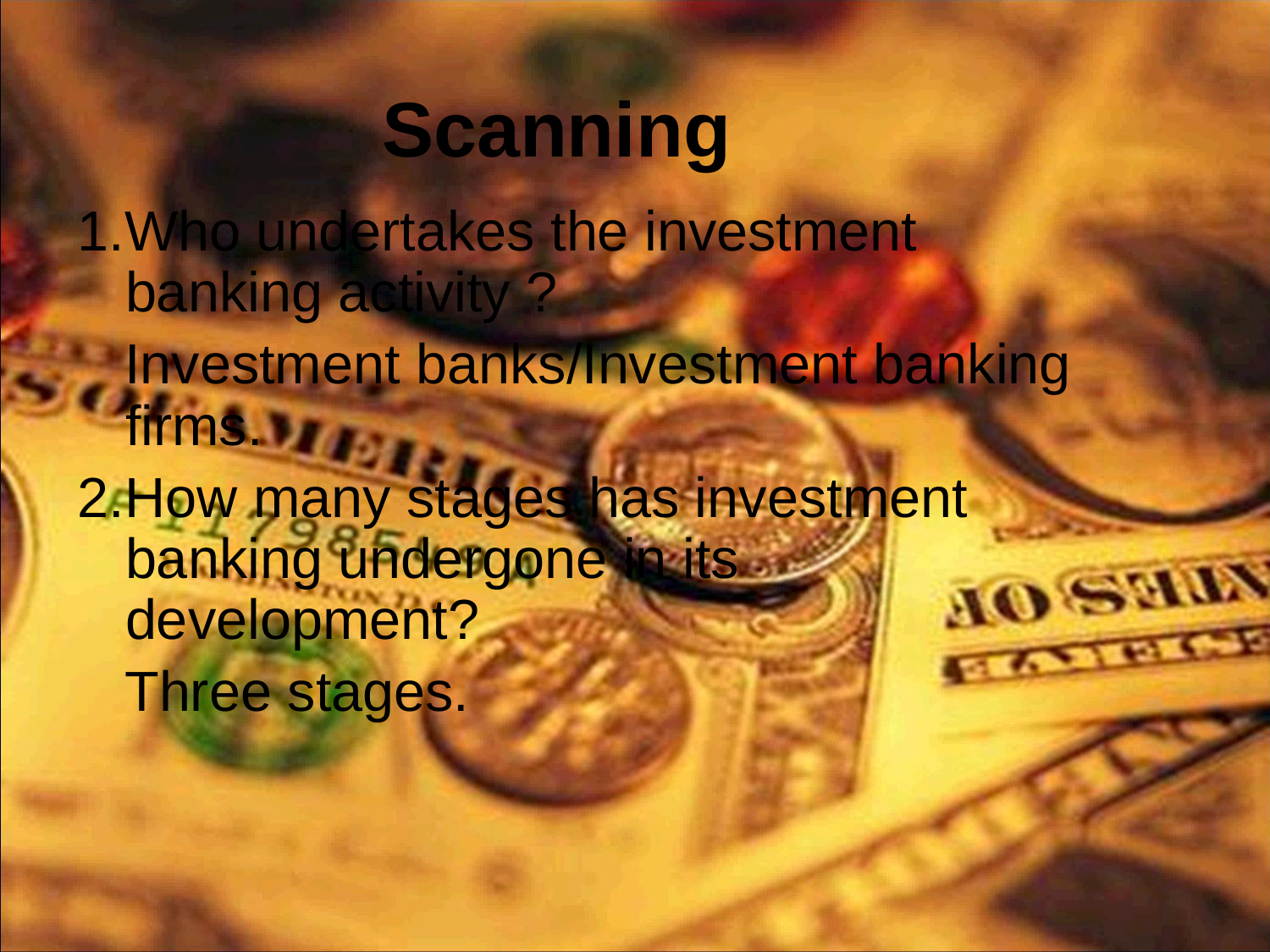

# Scanning
1.Who undertakes the investment banking activity ?
   Investment banks/Investment banking firms.
2.How many stages has investment banking undergone in its development?
   Three stages.